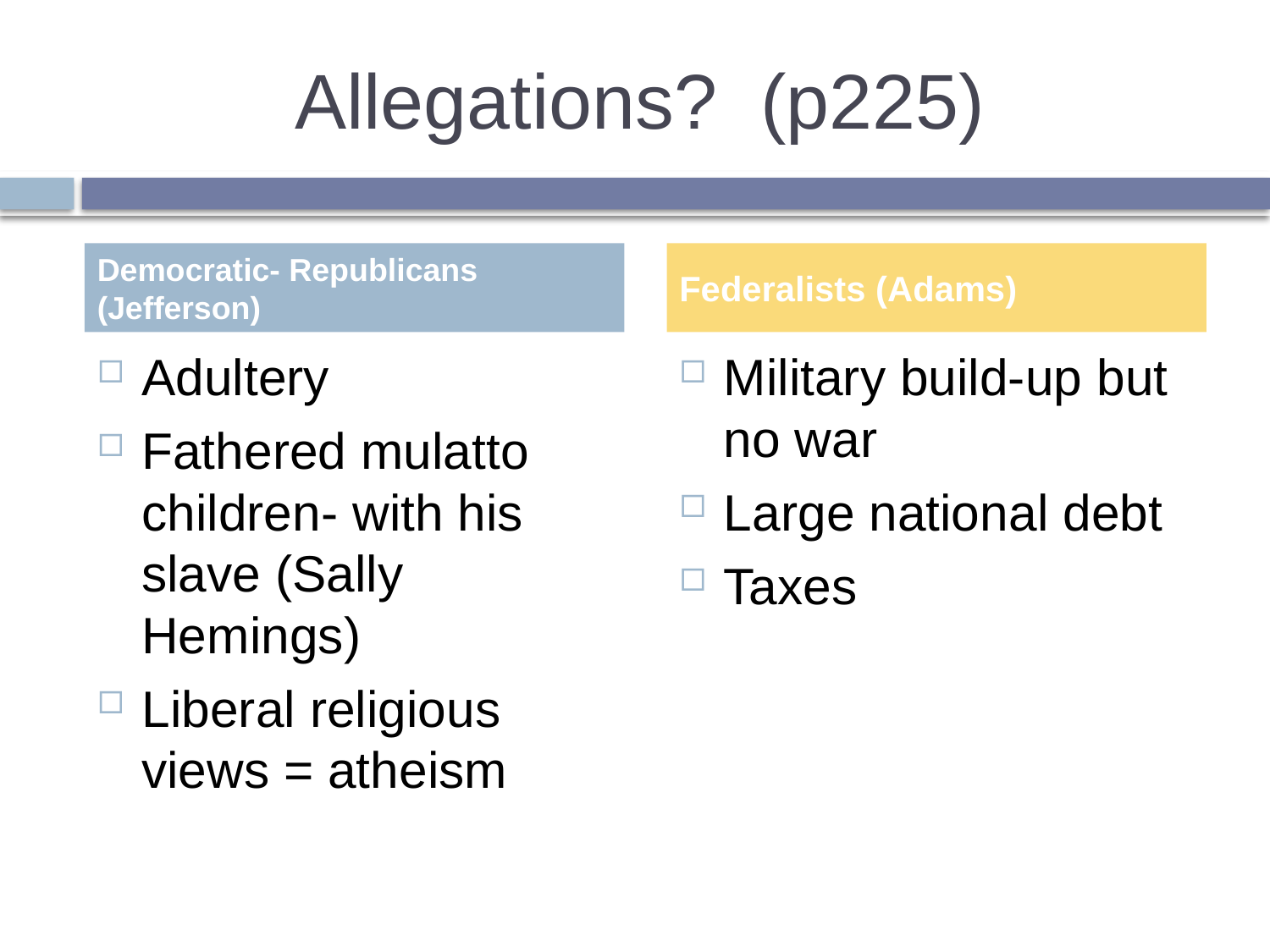

# Allegations?  (p225)
Democratic- Republicans (Jefferson)
Federalists (Adams)
Adultery
Fathered mulatto children- with his slave (Sally Hemings)
Liberal religious views = atheism

Military build-up but no war
Large national debt
Taxes